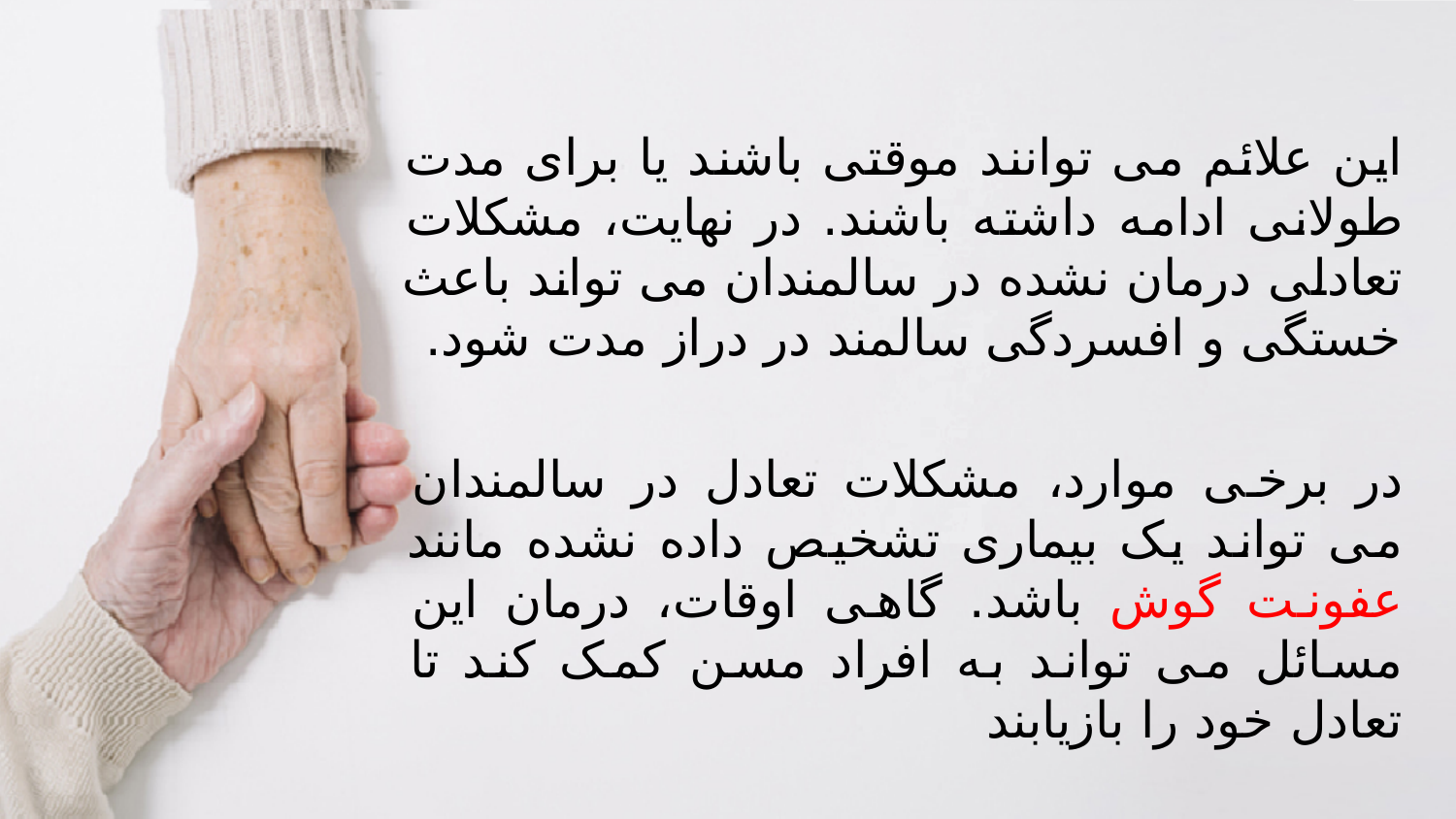

این علائم می توانند موقتی باشند یا برای مدت طولانی ادامه داشته باشند. در نهایت، مشکلات تعادلی درمان نشده در سالمندان می تواند باعث خستگی و افسردگی سالمند در دراز مدت شود.

در برخی موارد، مشکلات تعادل در سالمندان می تواند یک بیماری تشخیص داده نشده مانند عفونت گوش باشد. گاهی اوقات، درمان این مسائل می تواند به افراد مسن کمک کند تا تعادل خود را بازیابند